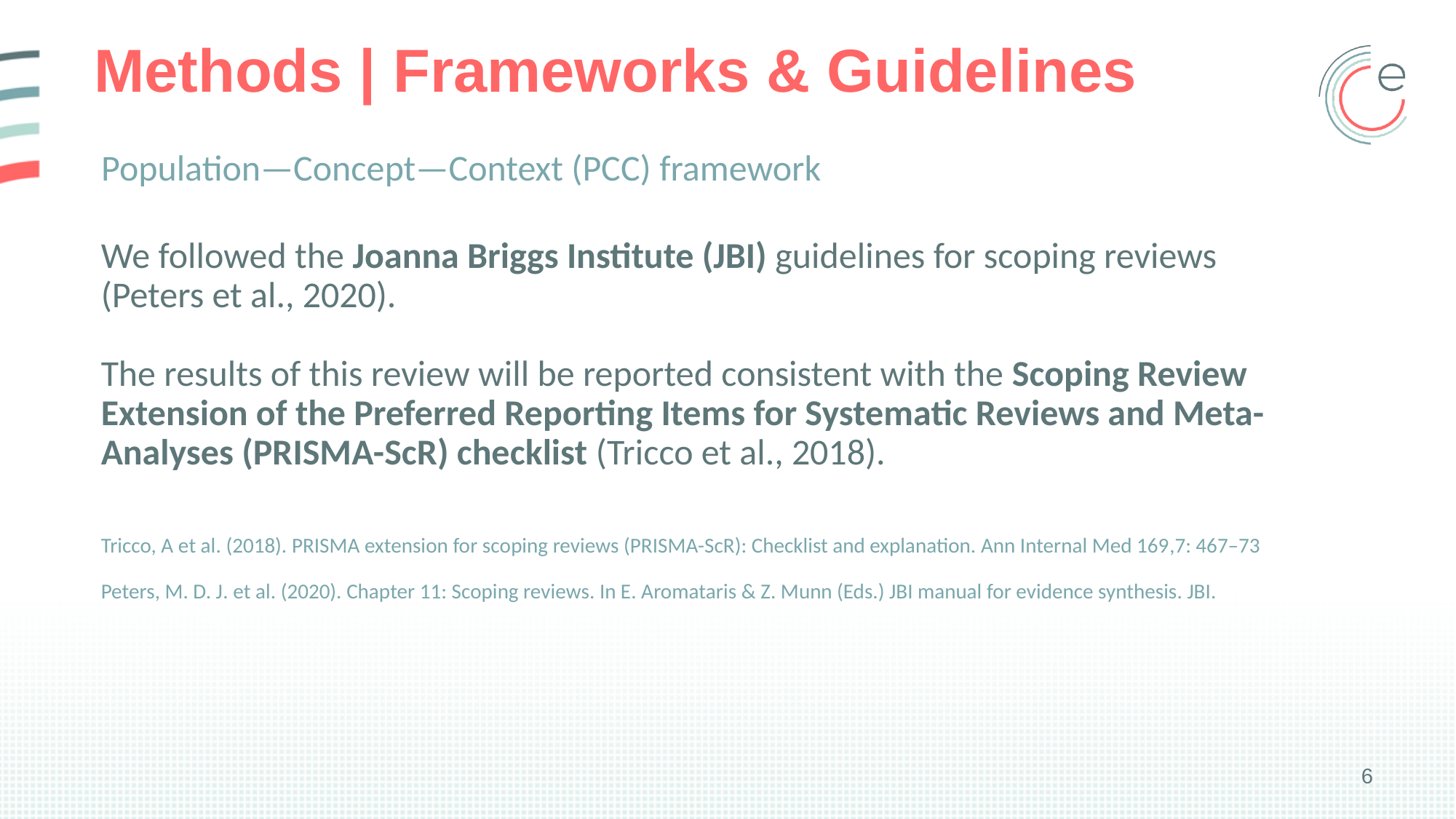

# Methods | Frameworks & Guidelines
Population—Concept—Context (PCC) framework
We followed the Joanna Briggs Institute (JBI) guidelines for scoping reviews (Peters et al., 2020).
The results of this review will be reported consistent with the Scoping Review Extension of the Preferred Reporting Items for Systematic Reviews and Meta-Analyses (PRISMA-ScR) checklist (Tricco et al., 2018).
Tricco, A et al. (2018). PRISMA extension for scoping reviews (PRISMA-ScR): Checklist and explanation. Ann Internal Med 169,7: 467–73
Peters, M. D. J. et al. (2020). Chapter 11: Scoping reviews. In E. Aromataris & Z. Munn (Eds.) JBI manual for evidence synthesis. JBI.